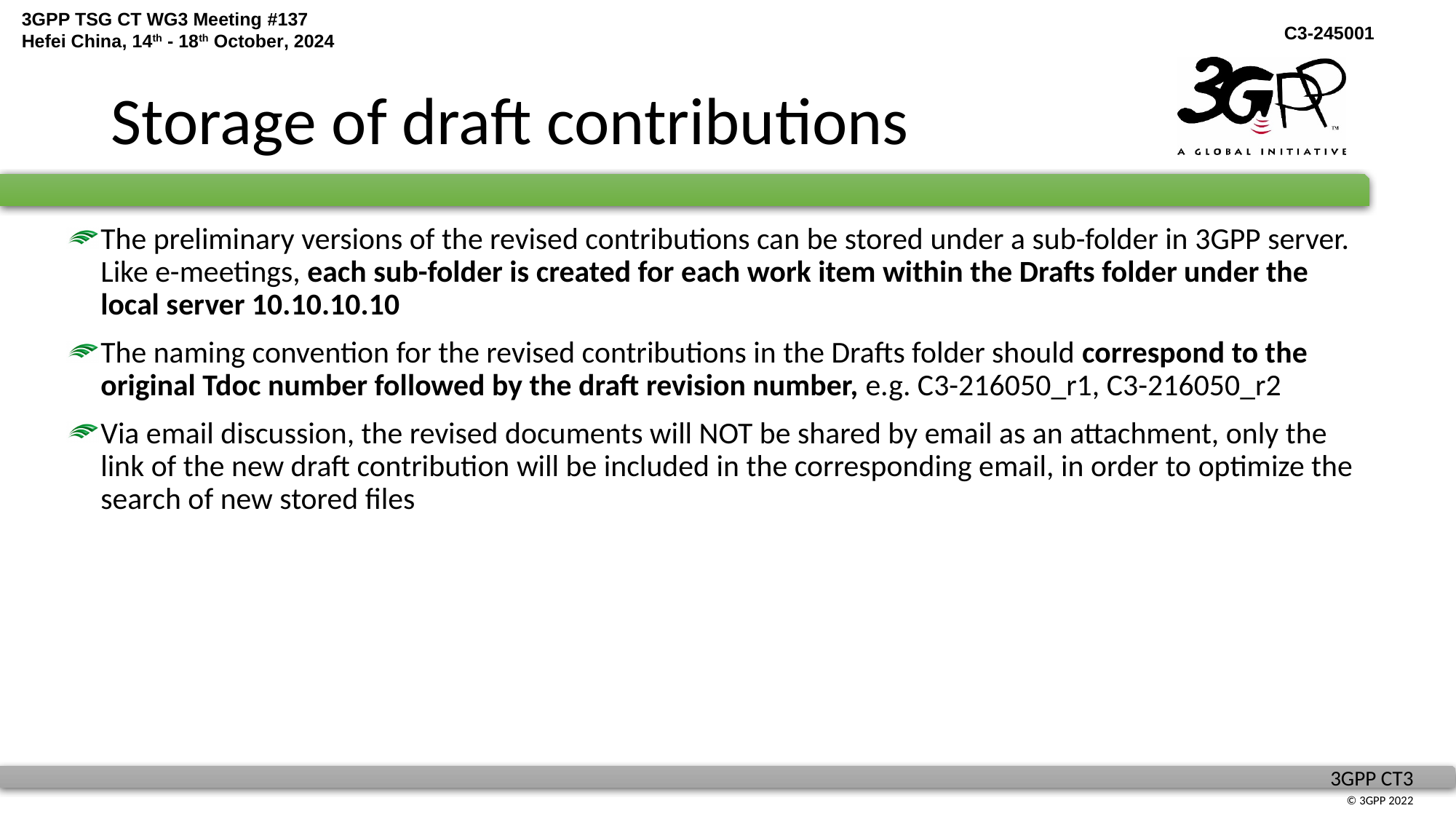

# Storage of draft contributions
The preliminary versions of the revised contributions can be stored under a sub-folder in 3GPP server. Like e-meetings, each sub-folder is created for each work item within the Drafts folder under the local server 10.10.10.10
The naming convention for the revised contributions in the Drafts folder should correspond to the original Tdoc number followed by the draft revision number, e.g. C3-216050_r1, C3-216050_r2
Via email discussion, the revised documents will NOT be shared by email as an attachment, only the link of the new draft contribution will be included in the corresponding email, in order to optimize the search of new stored files